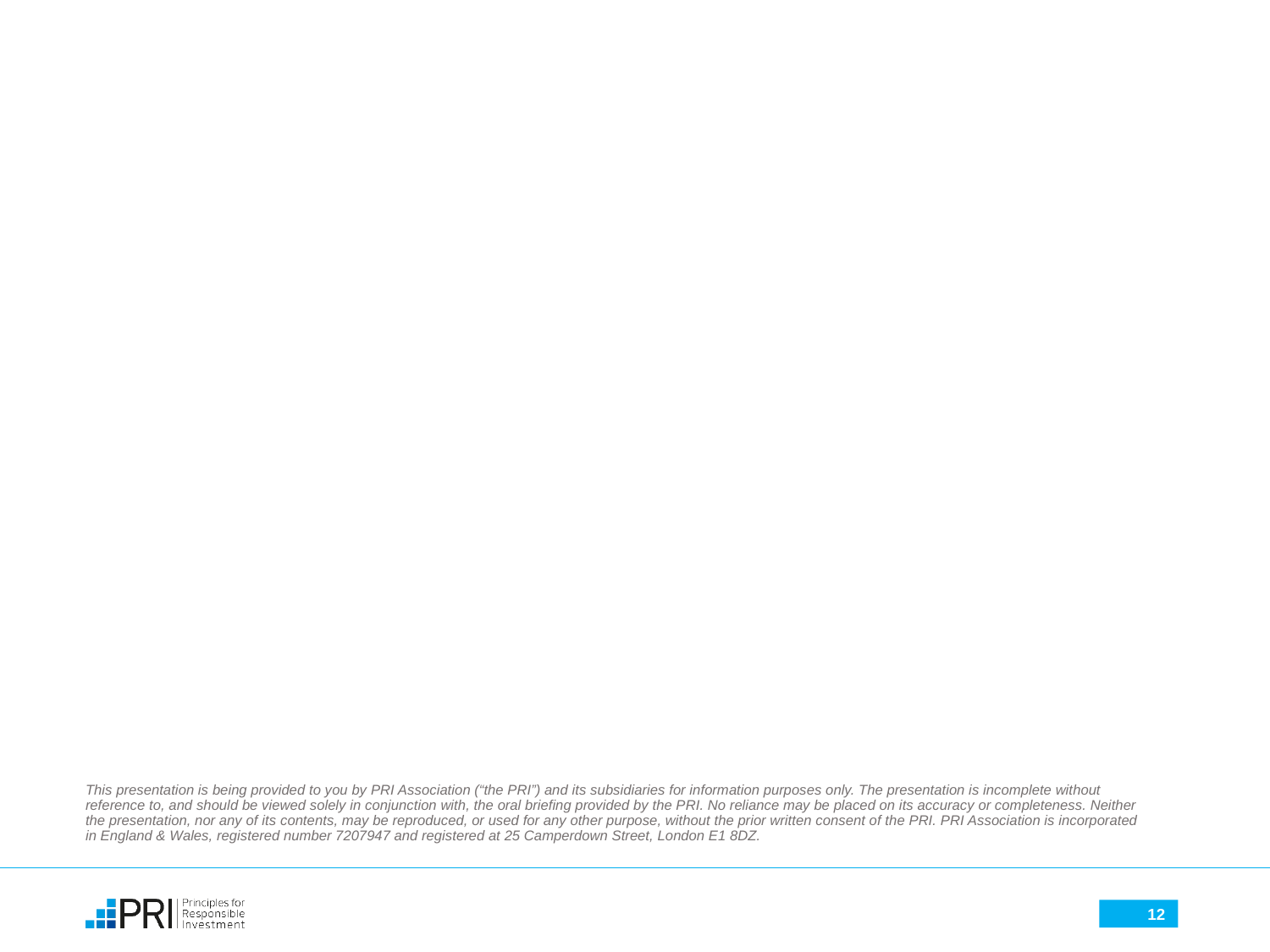

This presentation is being provided to you by PRI Association (“the PRI”) and its subsidiaries for information purposes only. The presentation is incomplete without reference to, and should be viewed solely in conjunction with, the oral briefing provided by the PRI. No reliance may be placed on its accuracy or completeness. Neither the presentation, nor any of its contents, may be reproduced, or used for any other purpose, without the prior written consent of the PRI. PRI Association is incorporated in England & Wales, registered number 7207947 and registered at 25 Camperdown Street, London E1 8DZ.

12